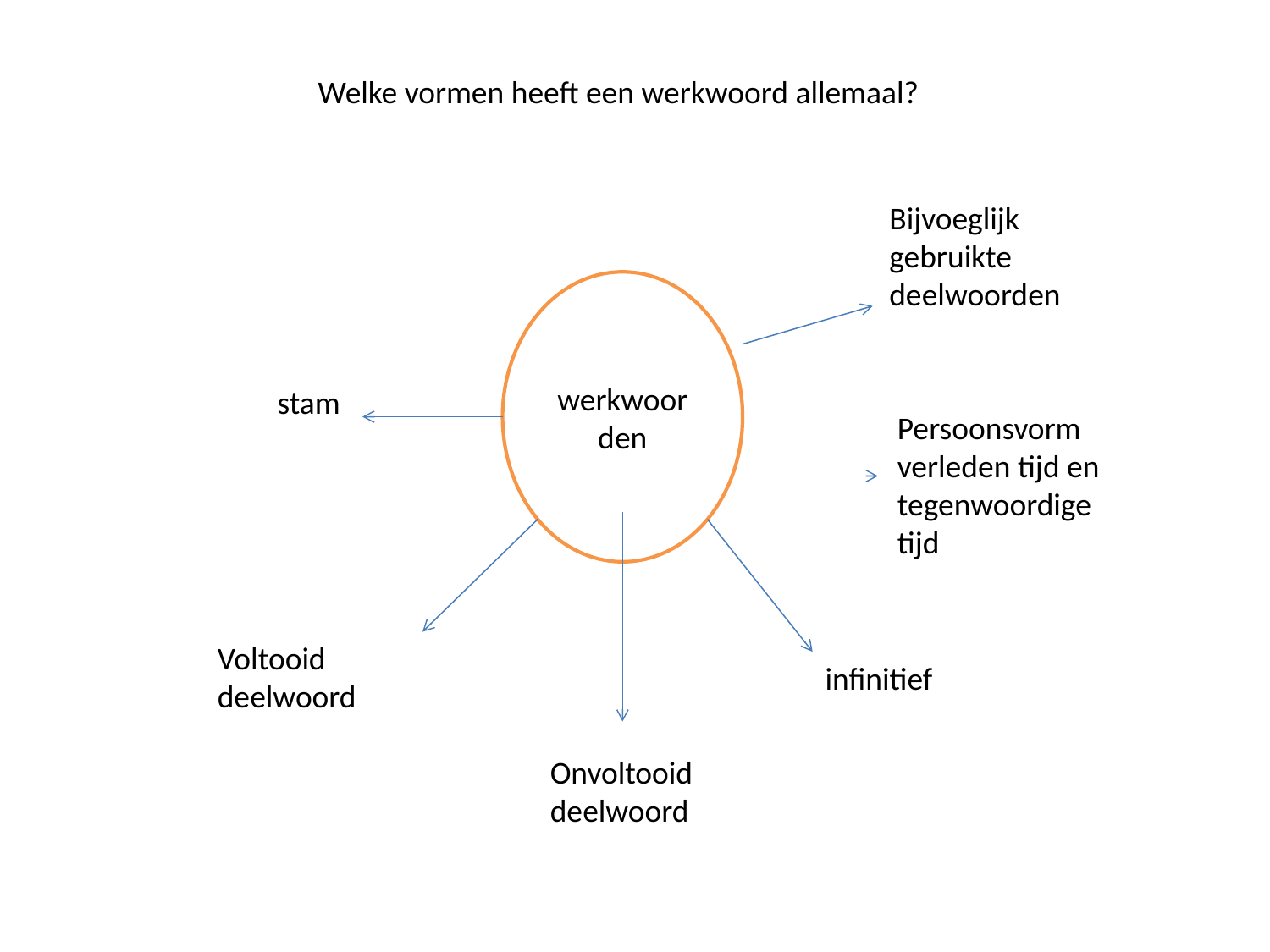

Welke vormen heeft een werkwoord allemaal?
Bijvoeglijk gebruikte deelwoorden
werkwoorden
stam
Persoonsvorm verleden tijd en tegenwoordige tijd
Voltooid deelwoord
infinitief
Onvoltooid deelwoord